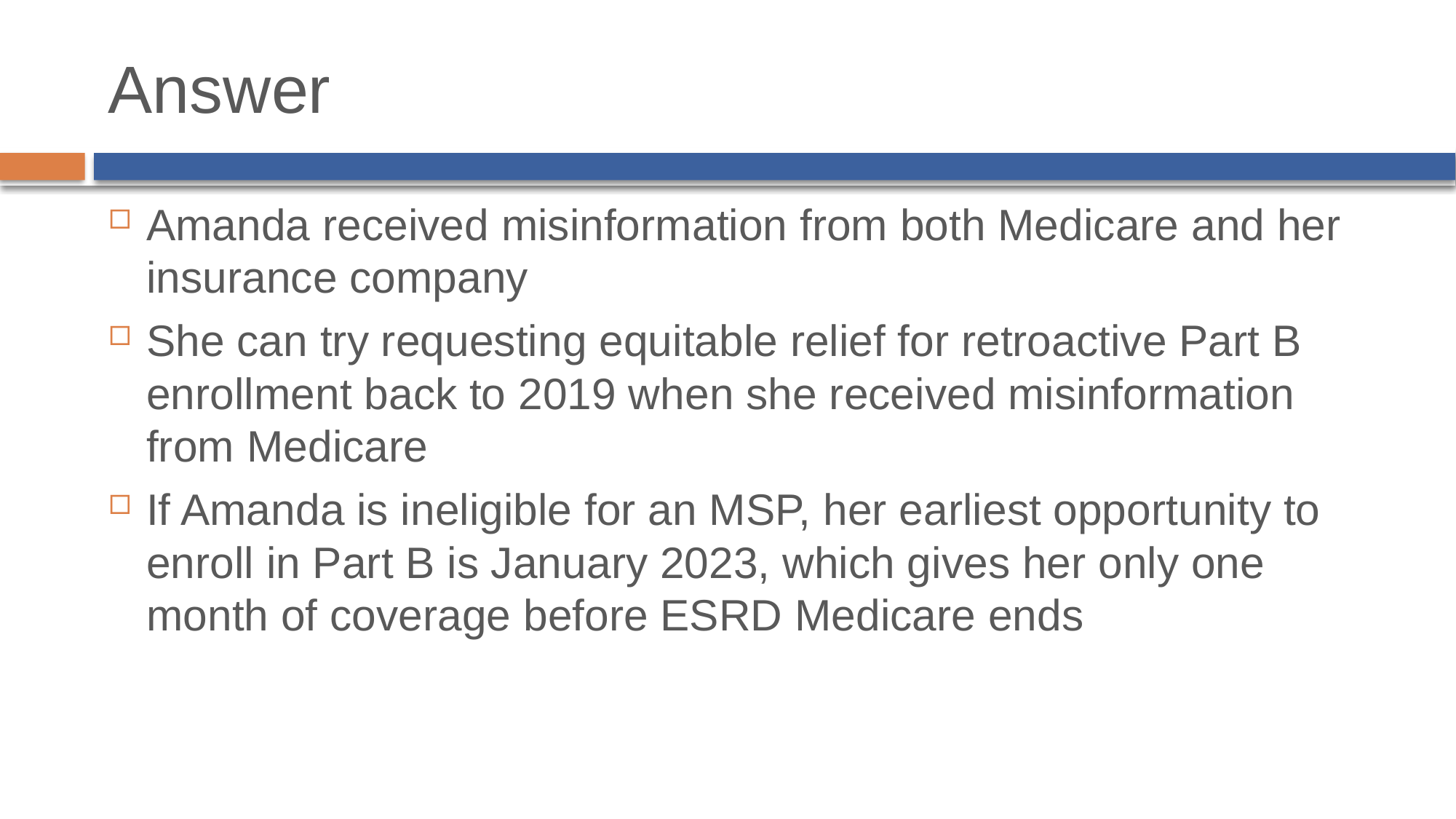

# Answer
Amanda received misinformation from both Medicare and her insurance company
She can try requesting equitable relief for retroactive Part B enrollment back to 2019 when she received misinformation from Medicare
If Amanda is ineligible for an MSP, her earliest opportunity to enroll in Part B is January 2023, which gives her only one month of coverage before ESRD Medicare ends